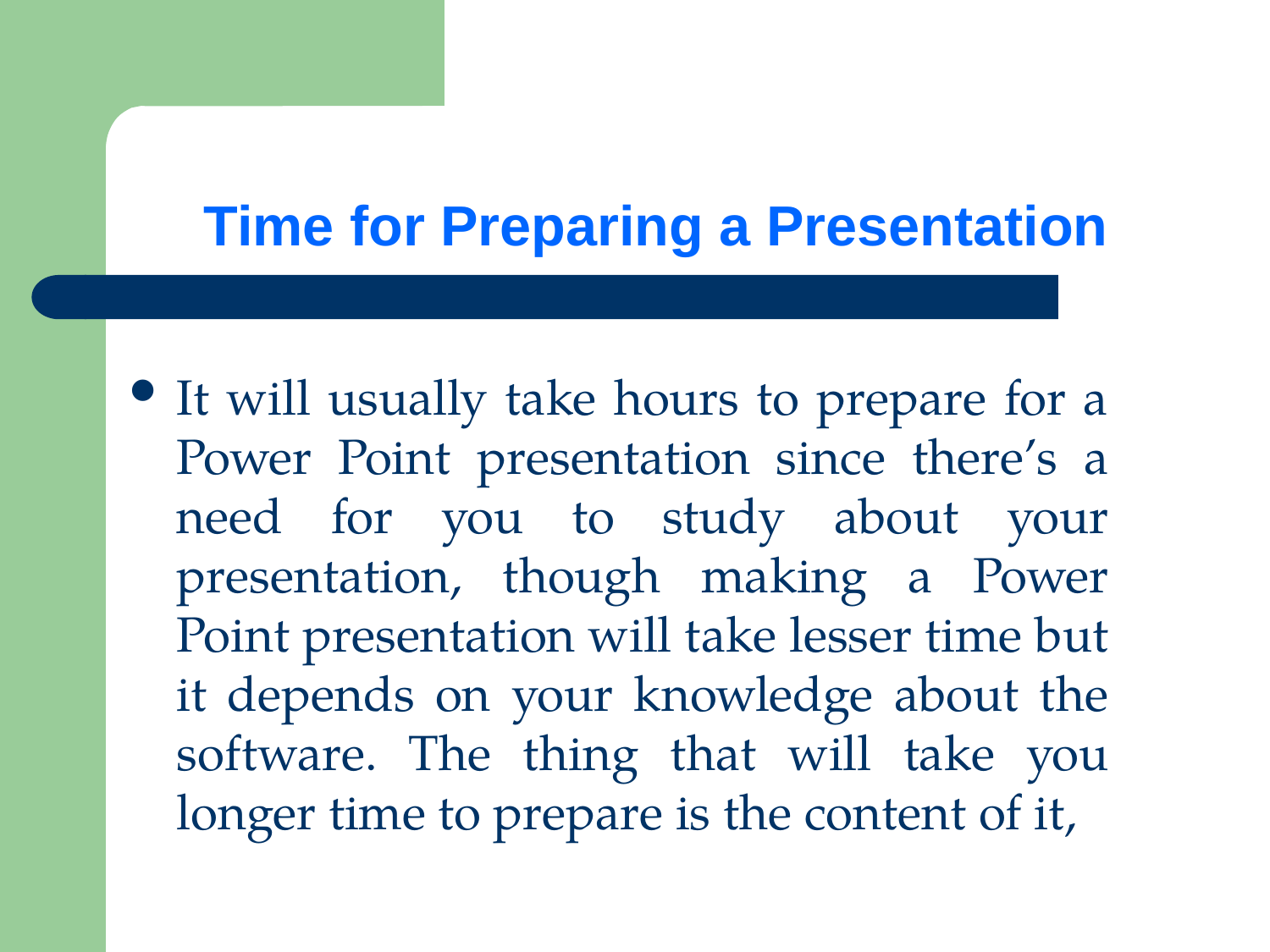

# Time for Preparing a Presentation
It will usually take hours to prepare for a Power Point presentation since there’s a need for you to study about your presentation, though making a Power Point presentation will take lesser time but it depends on your knowledge about the software. The thing that will take you longer time to prepare is the content of it,